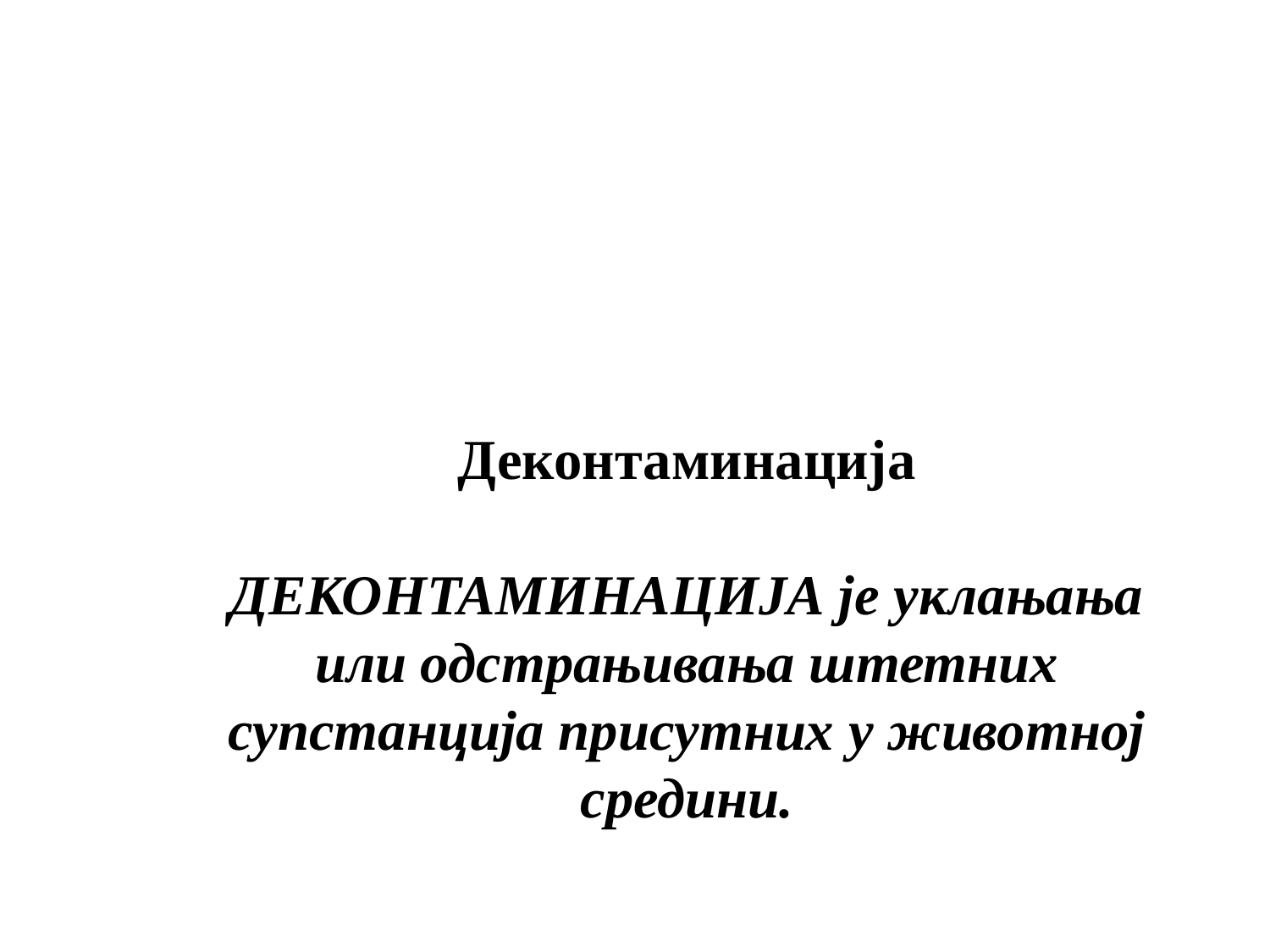

Деконтаминација

ДЕКОНТАМИНАЦИЈА је уклањања или одстрањивања штетних супстанција присутних у животној средини.